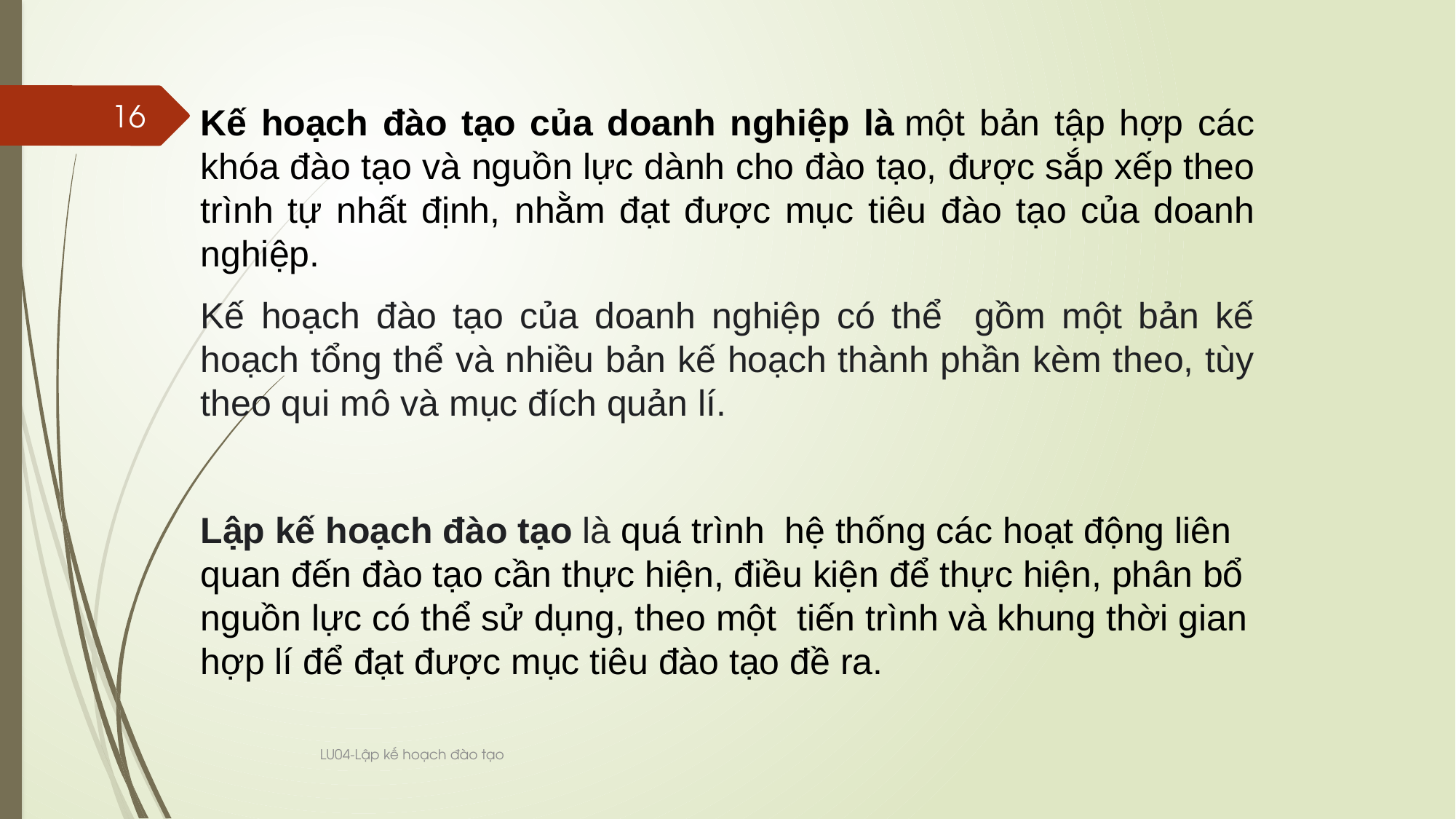

16
Kế hoạch đào tạo của doanh nghiệp là một bản tập hợp các khóa đào tạo và nguồn lực dành cho đào tạo, được sắp xếp theo trình tự nhất định, nhằm đạt được mục tiêu đào tạo của doanh nghiệp.
Kế hoạch đào tạo của doanh nghiệp có thể  gồm một bản kế hoạch tổng thể và nhiều bản kế hoạch thành phần kèm theo, tùy theo qui mô và mục đích quản lí.
Lập kế hoạch đào tạo là quá trình  hệ thống các hoạt động liên quan đến đào tạo cần thực hiện, điều kiện để thực hiện, phân bổ nguồn lực có thể sử dụng, theo một  tiến trình và khung thời gian hợp lí để đạt được mục tiêu đào tạo đề ra.
LU04-Lập kế hoạch đào tạo